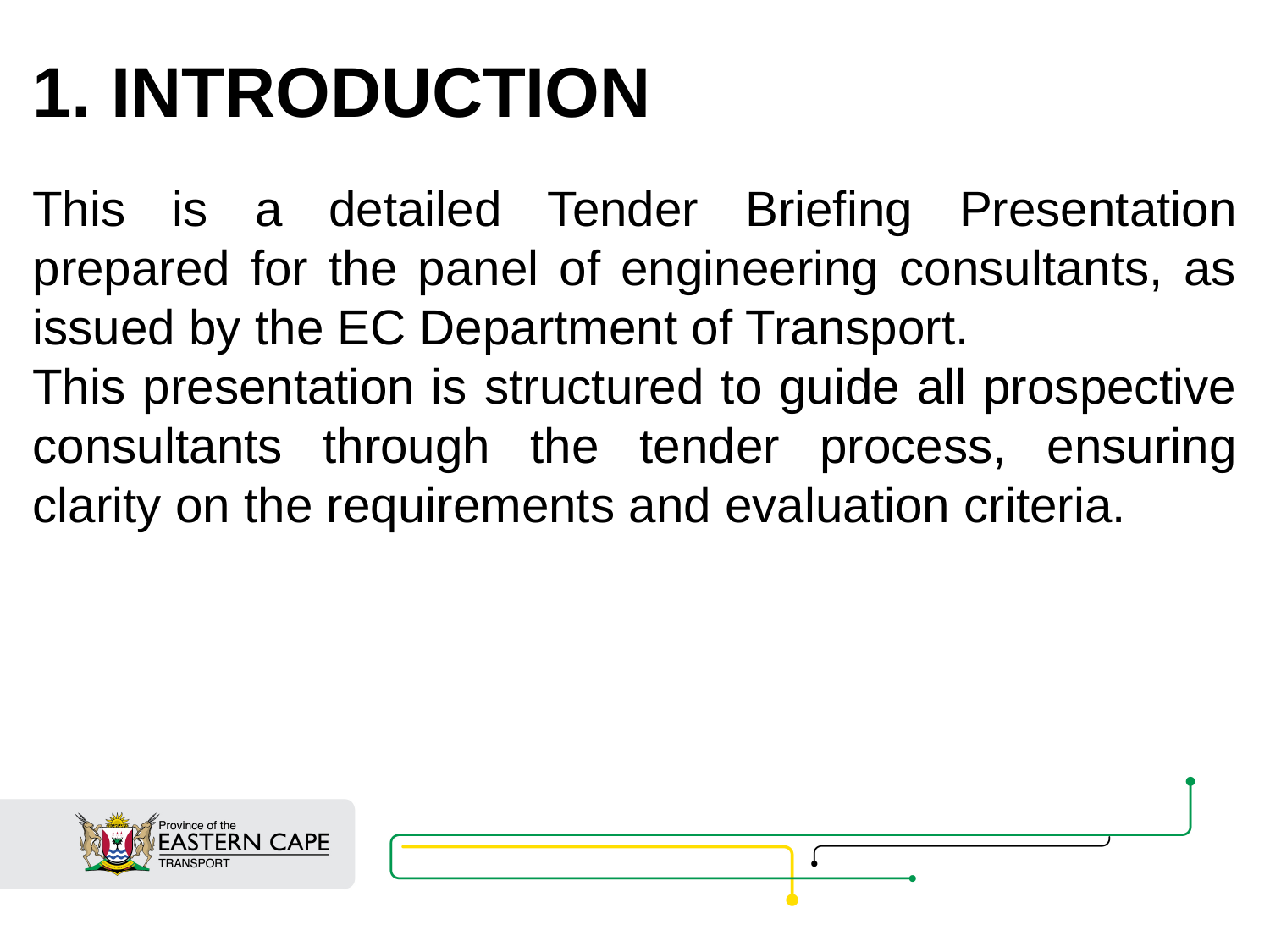

1. INTRODUCTION

This is a detailed Tender Briefing Presentation prepared for the panel of engineering consultants, as issued by the EC Department of Transport.
This presentation is structured to guide all prospective consultants through the tender process, ensuring clarity on the requirements and evaluation criteria.